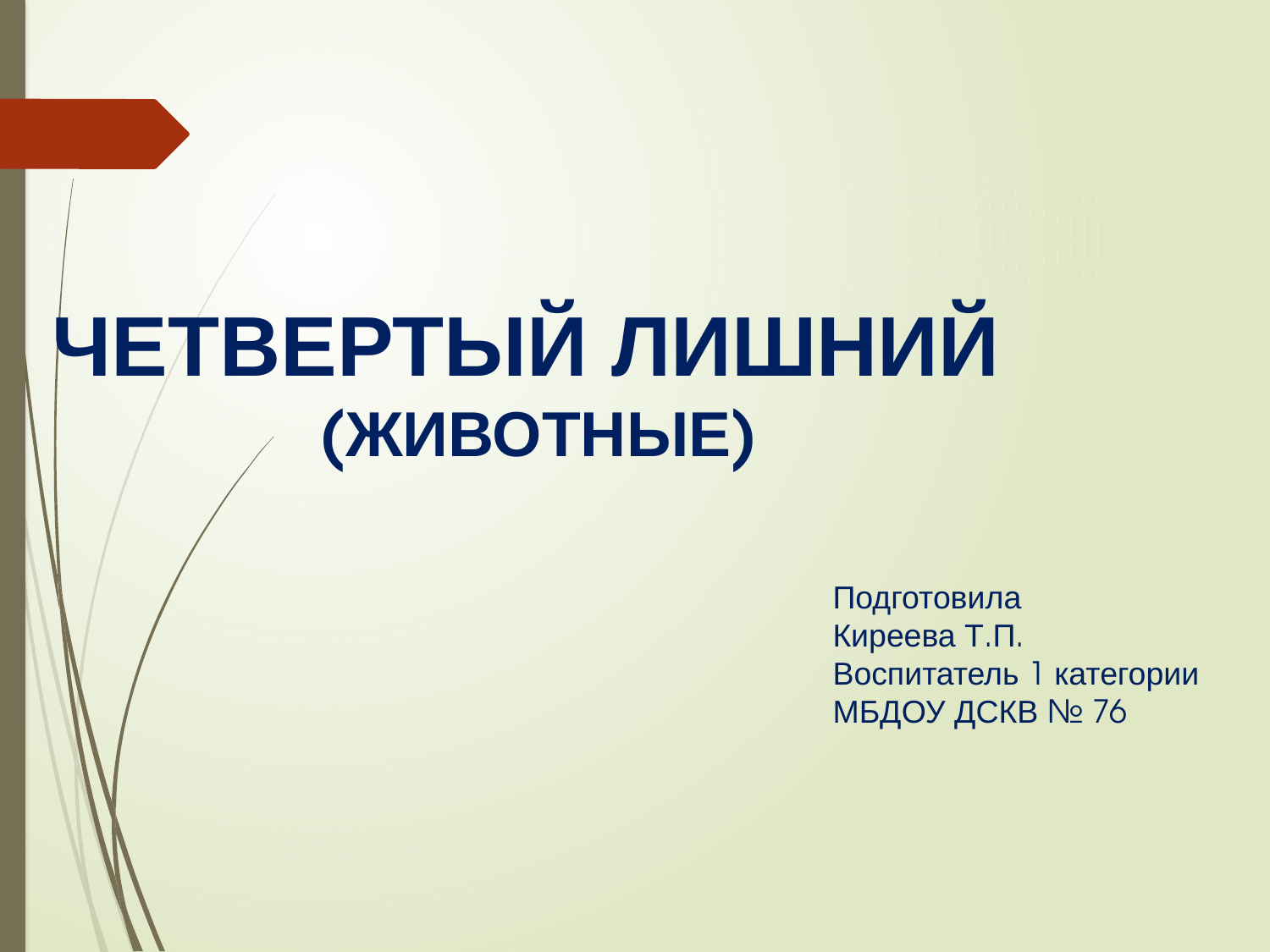

Четвертый лишний
               (животные)
Подготовила
Киреева Т.П.
Воспитатель 1 категории
МБДОУ ДСКВ № 76